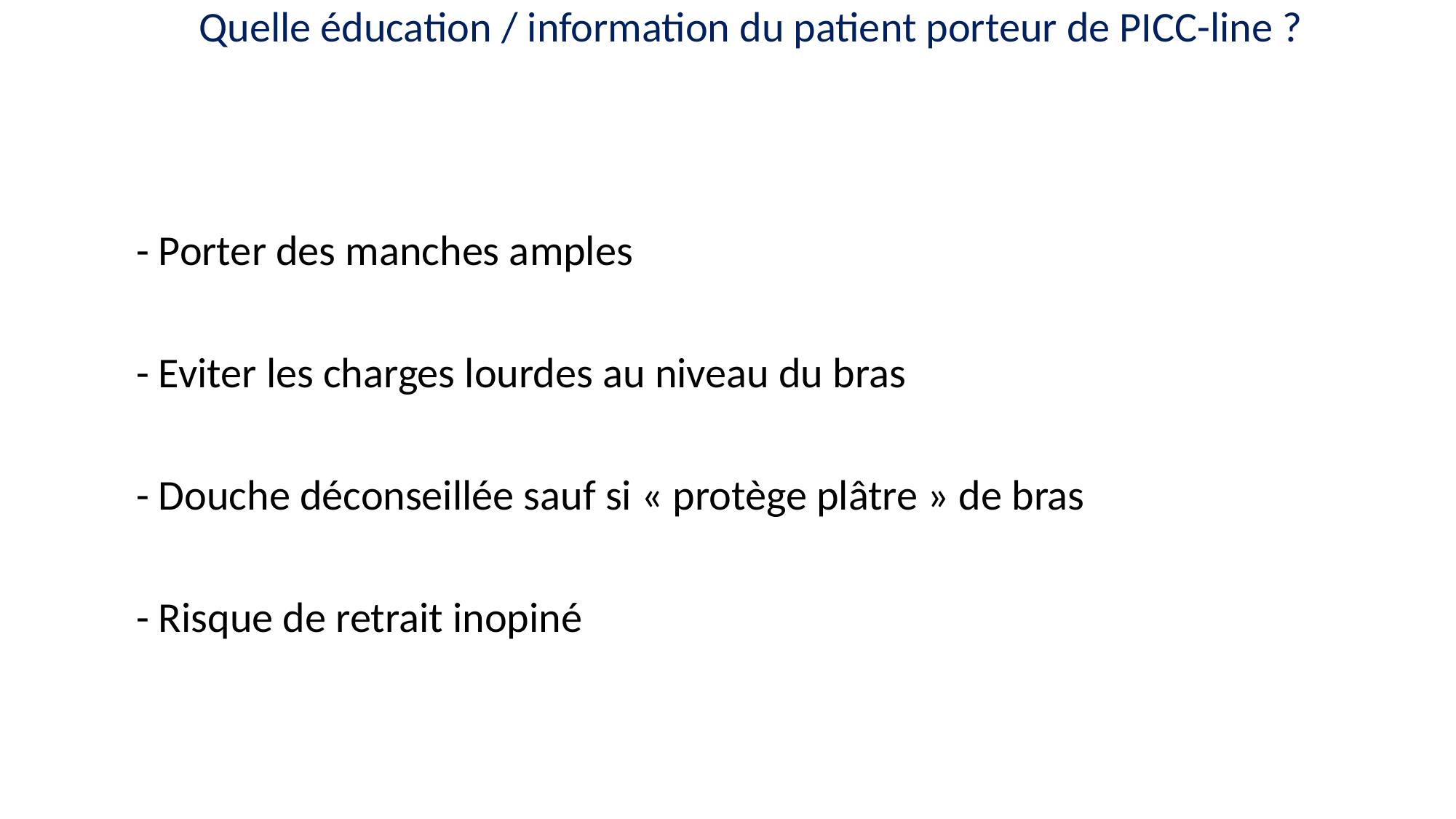

Quelle éducation / information du patient porteur de PICC-line ?
- Porter des manches amples

- Eviter les charges lourdes au niveau du bras

- Douche déconseillée sauf si « protège plâtre » de bras

- Risque de retrait inopiné